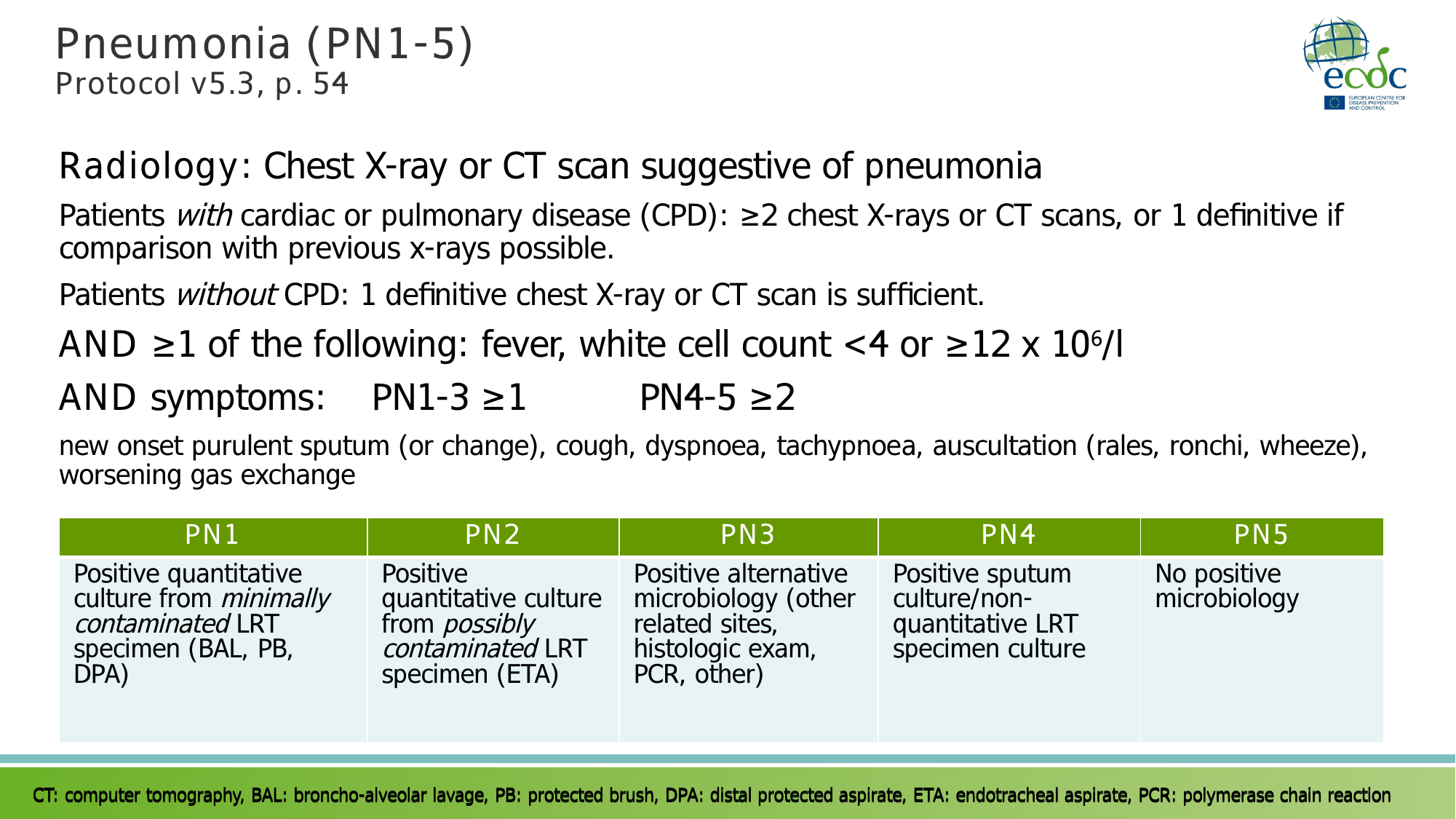

Pneumonia (PN1-5)
Protocol v5.3, p. 54
Radiology: Chest X-ray or CT scan suggestive of pneumonia
Patients with cardiac or pulmonary disease (CPD): ≥2 chest X-rays or CT scans, or 1 definitive if comparison with previous x-rays possible.
Patients without CPD: 1 definitive chest X-ray or CT scan is sufficient.
AND ≥1 of the following: fever, white cell count <4 or ≥12 x 106/l
AND symptoms:    PN1-3 ≥1          PN4-5 ≥2
new onset purulent sputum (or change), cough, dyspnoea, tachypnoea, auscultation (rales, ronchi, wheeze), worsening gas exchange

| PN1 | PN2 | PN3 | PN4 | PN5 |
| --- | --- | --- | --- | --- |
| Positive quantitative culture from minimally contaminated LRT specimen (BAL, PB, DPA) | Positive quantitative culture from possibly contaminated LRT specimen (ETA) | Positive alternative microbiology (other related sites, histologic exam, PCR, other) | Positive sputum culture/non-quantitative LRT specimen culture | No positive microbiology |
CT: computer tomography, BAL: broncho-alveolar lavage, PB: protected brush, DPA: distal protected aspirate, ETA: endotracheal aspirate, PCR: polymerase chain reaction
CT: computer tomography, BAL: broncho-alveolar lavage, PB: protected brush, DPA: distal protected aspirate, ETA: endotracheal aspirate, PCR: polymerase chain reaction